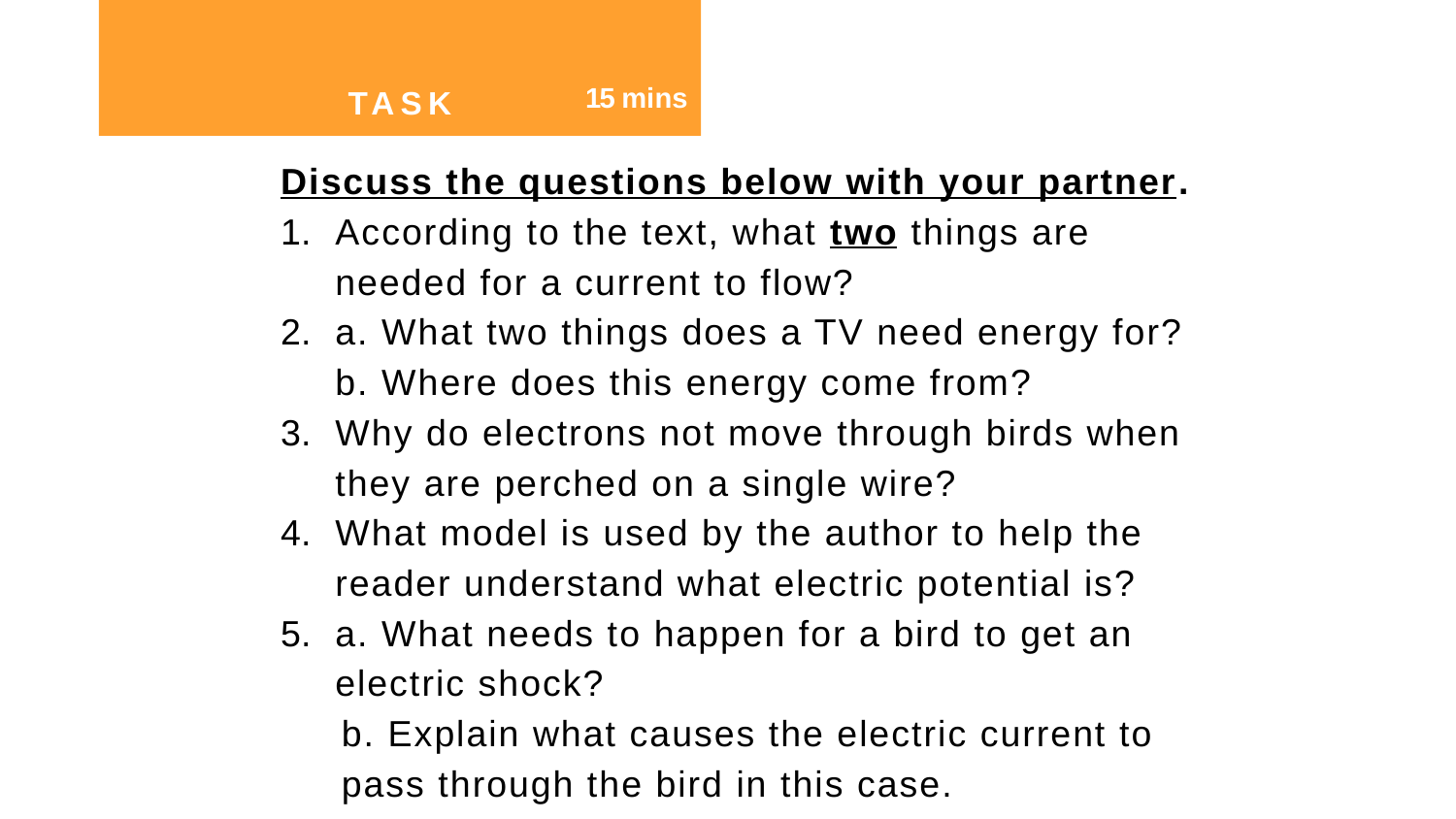

TASK
| 15 mins |
| --- |
Discuss the questions below with your partner.
According to the text, what two things are needed for a current to flow?
a. What two things does a TV need energy for? b. Where does this energy come from?
Why do electrons not move through birds when they are perched on a single wire?
What model is used by the author to help the reader understand what electric potential is?
a. What needs to happen for a bird to get an electric shock?
     b. Explain what causes the electric current to
     pass through the bird in this case.